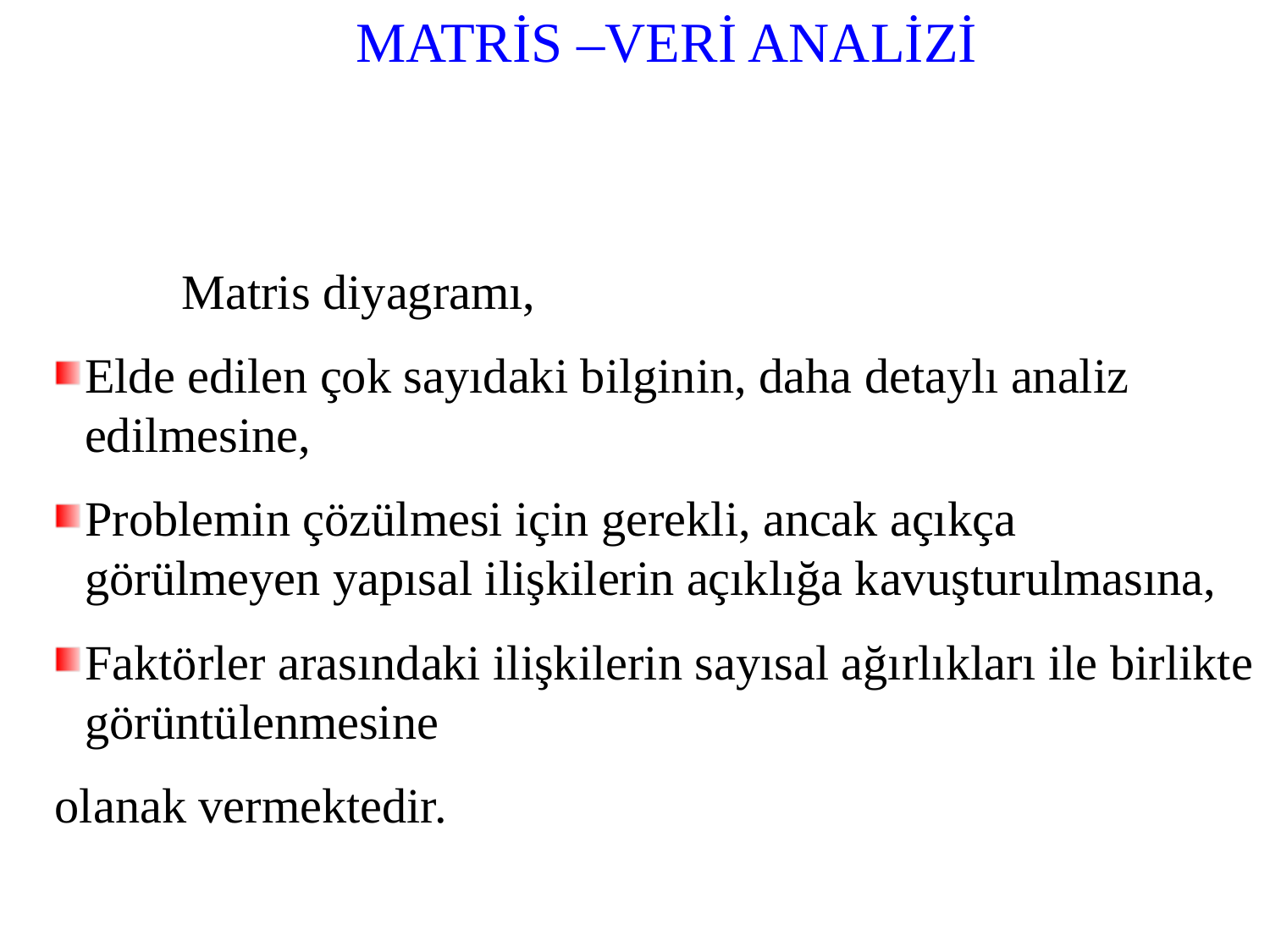

MATRİS –VERİ ANALİZİ

	Matris diyagramı,
Elde edilen çok sayıdaki bilginin, daha detaylı analiz edilmesine,
Problemin çözülmesi için gerekli, ancak açıkça görülmeyen yapısal ilişkilerin açıklığa kavuşturulmasına,
Faktörler arasındaki ilişkilerin sayısal ağırlıkları ile birlikte görüntülenmesine
olanak vermektedir.